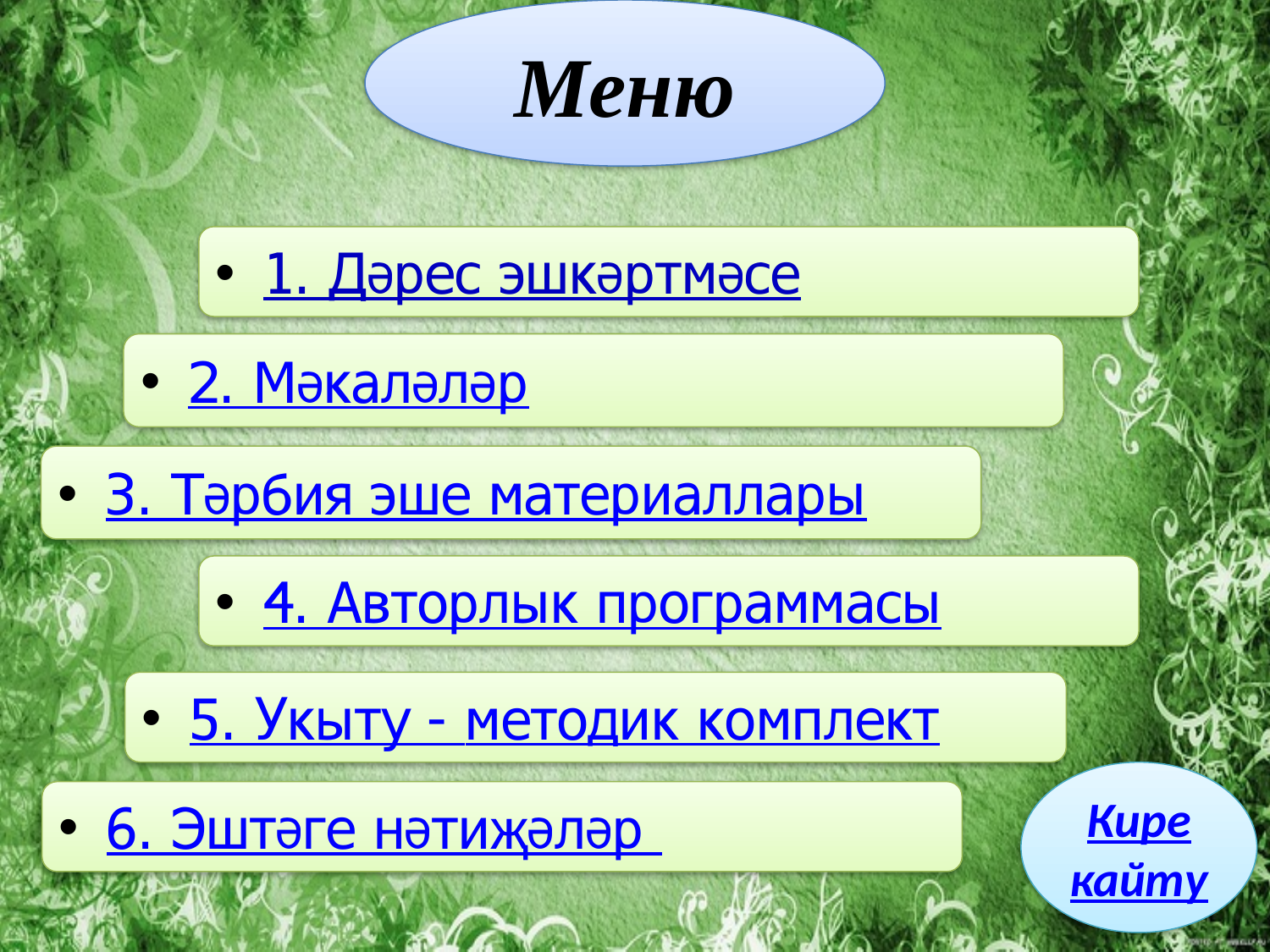

Меню
1. Дәрес эшкәртмәсе
2. Мәкаләләр
3. Тәрбия эше материаллары
4. Авторлык программасы
5. Укыту - методик комплект
Кире
кайту
6. Эштәге нәтиҗәләр